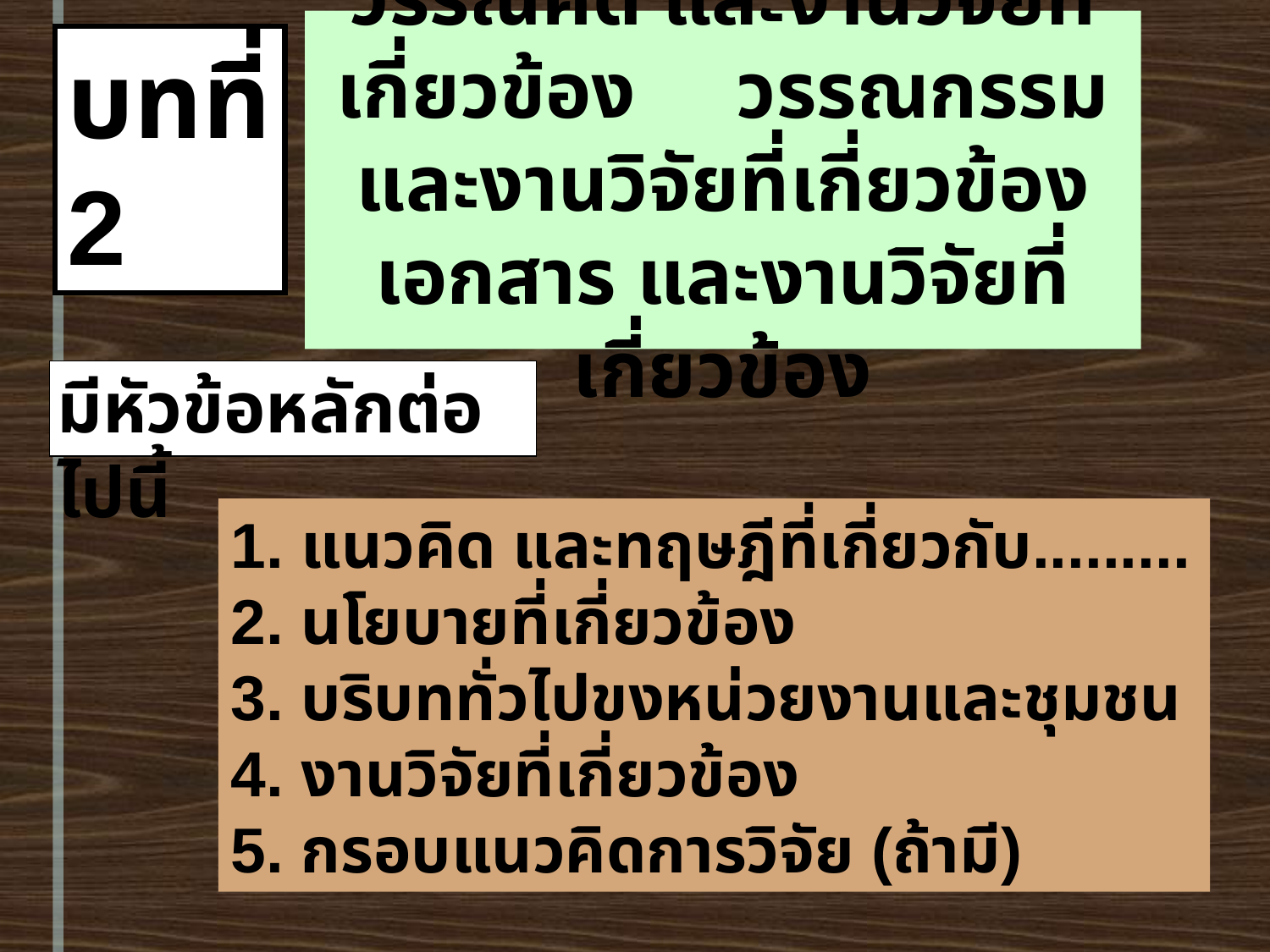

# วรรณคดี และงานวิจัยที่เกี่ยวข้อง     วรรณกรรม และงานวิจัยที่เกี่ยวข้อง เอกสาร และงานวิจัยที่เกี่ยวข้อง
บทที่ 2
มีหัวข้อหลักต่อไปนี้
1. แนวคิด และทฤษฎีที่เกี่ยวกับ.........
2. นโยบายที่เกี่ยวข้อง
3. บริบททั่วไปขงหน่วยงานและชุมชน
4. งานวิจัยที่เกี่ยวข้อง
5. กรอบแนวคิดการวิจัย (ถ้ามี)